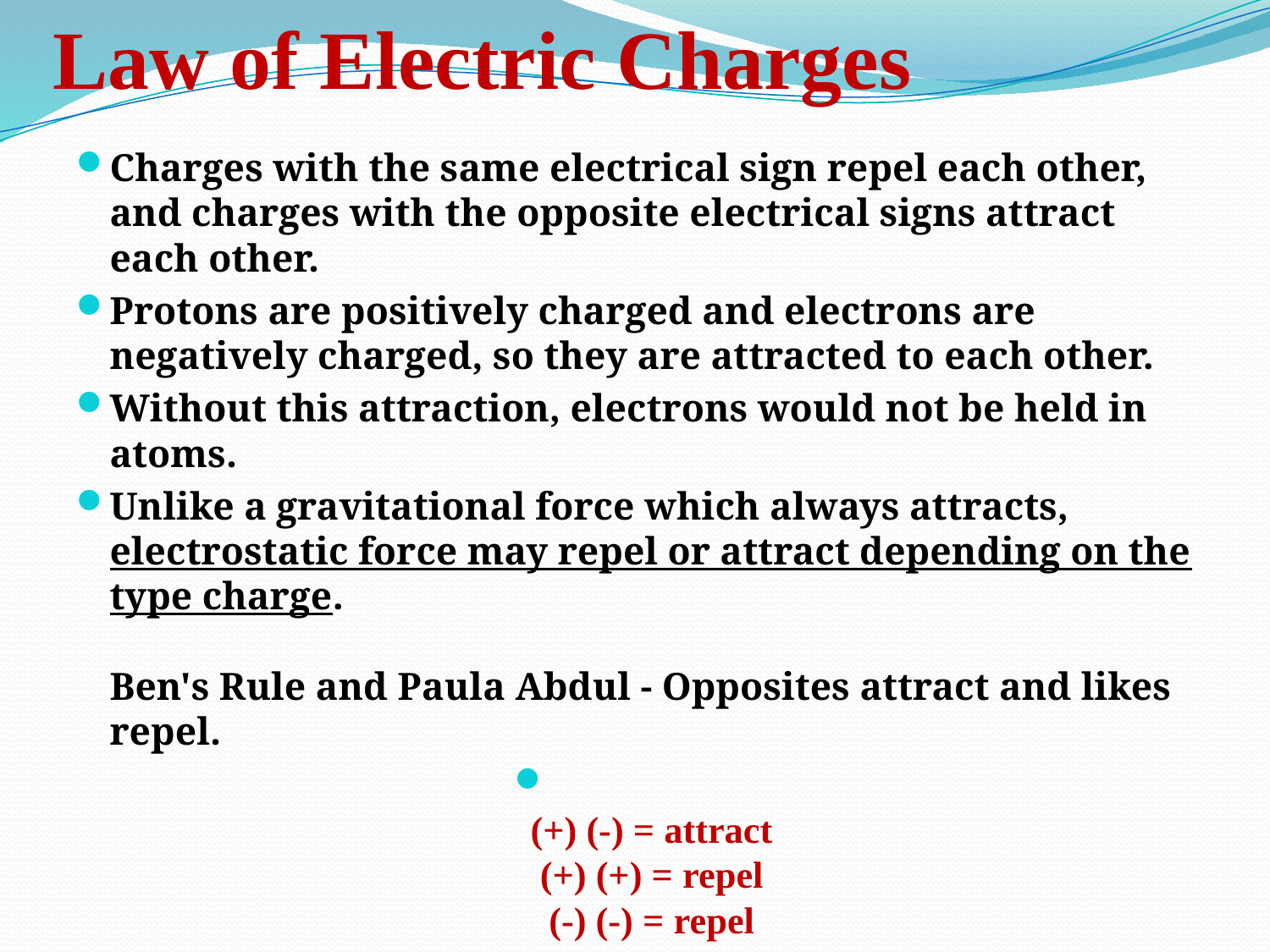

# Law of Electric Charges
Charges with the same electrical sign repel each other, and charges with the opposite electrical signs attract each other.
Protons are positively charged and electrons are negatively charged, so they are attracted to each other.
Without this attraction, electrons would not be held in atoms.
Unlike a gravitational force which always attracts, electrostatic force may repel or attract depending on the type charge.
Ben's Rule and Paula Abdul - Opposites attract and likes repel.
(+) (-) = attract
(+) (+) = repel
(-) (-) = repel